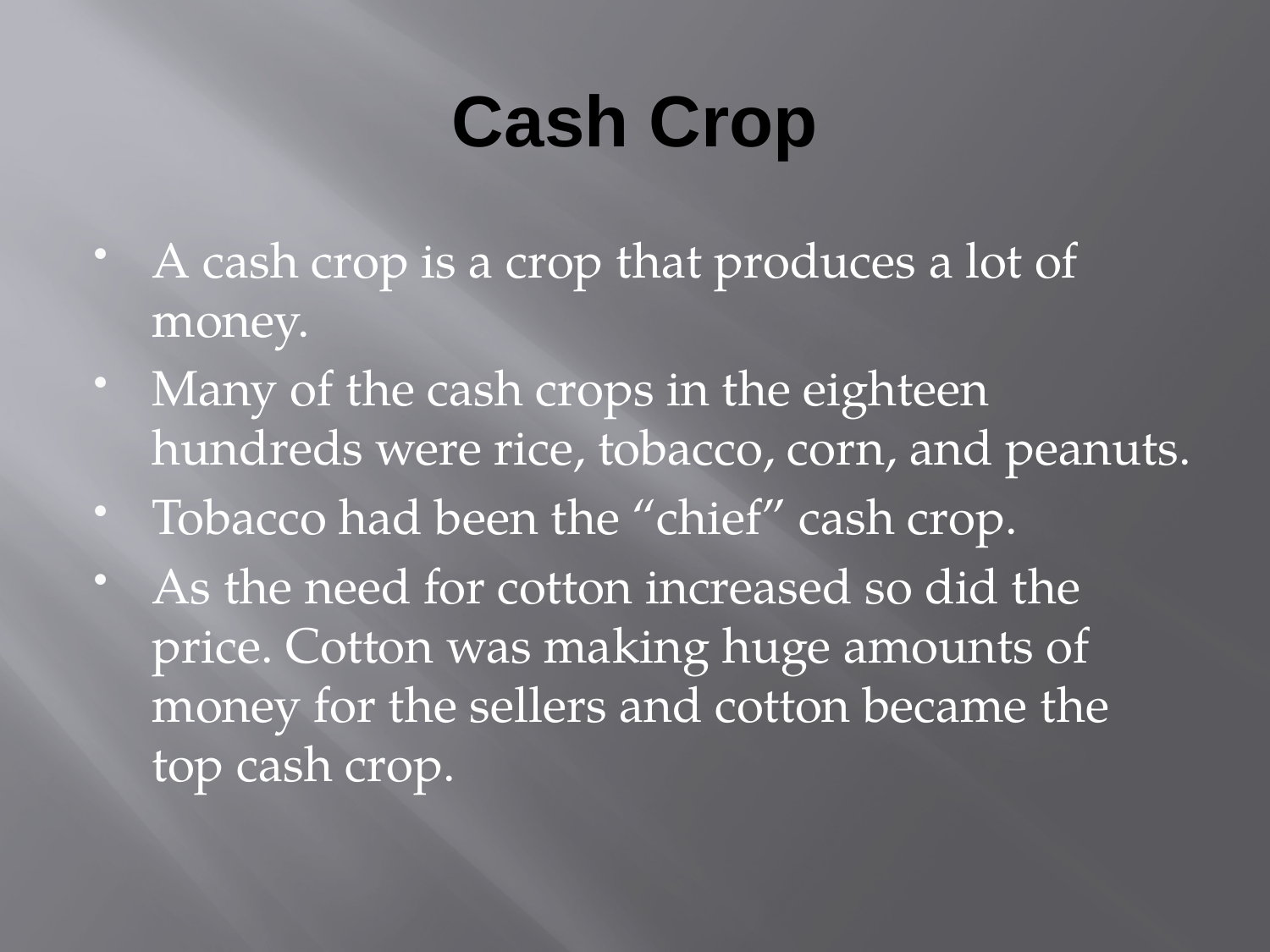

# Cash Crop
A cash crop is a crop that produces a lot of money.
Many of the cash crops in the eighteen hundreds were rice, tobacco, corn, and peanuts.
Tobacco had been the “chief” cash crop.
As the need for cotton increased so did the price. Cotton was making huge amounts of money for the sellers and cotton became the top cash crop.